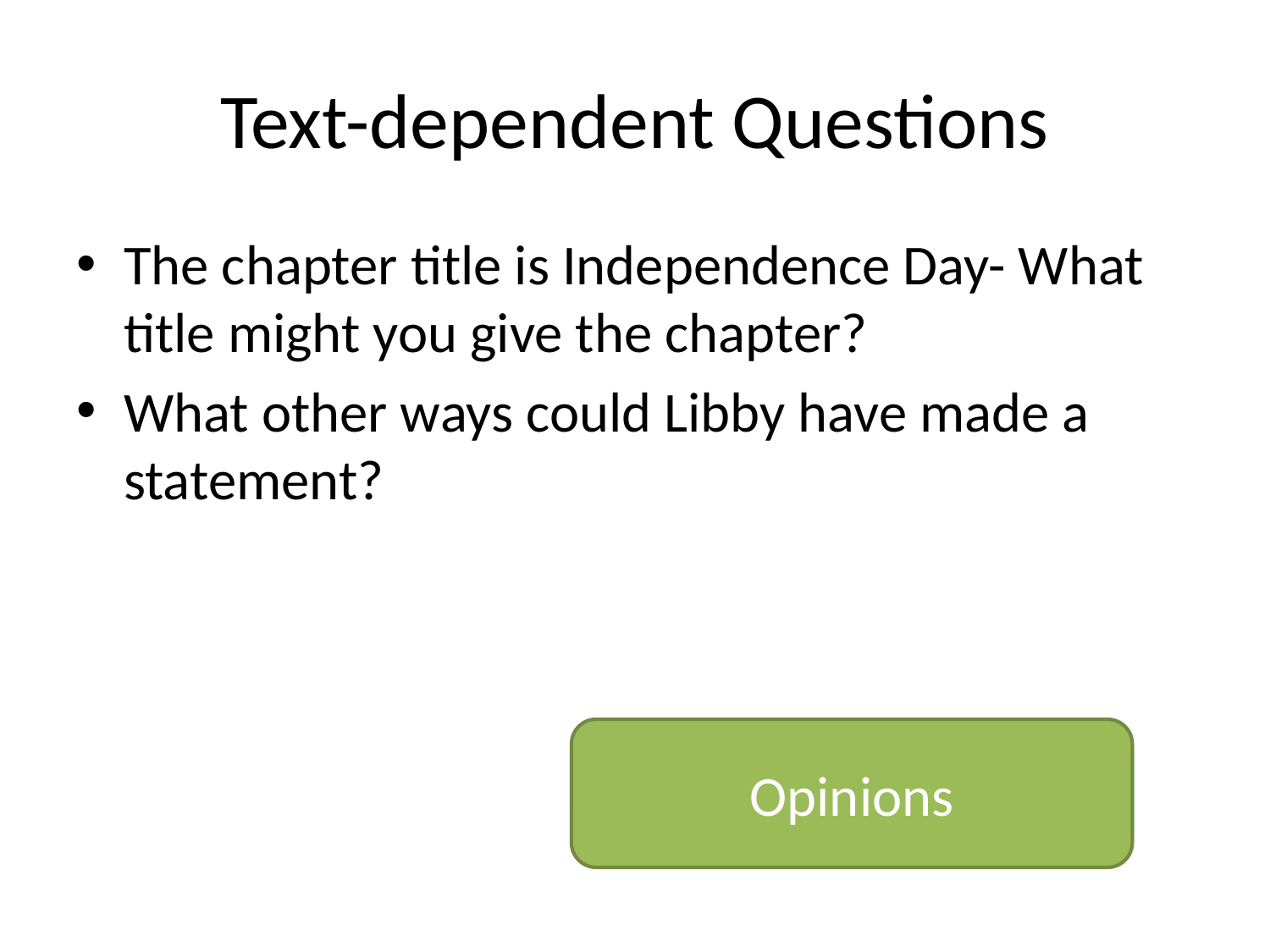

# Text-dependent Questions
The chapter title is Independence Day- What title might you give the chapter?
What other ways could Libby have made a statement?

Opinions